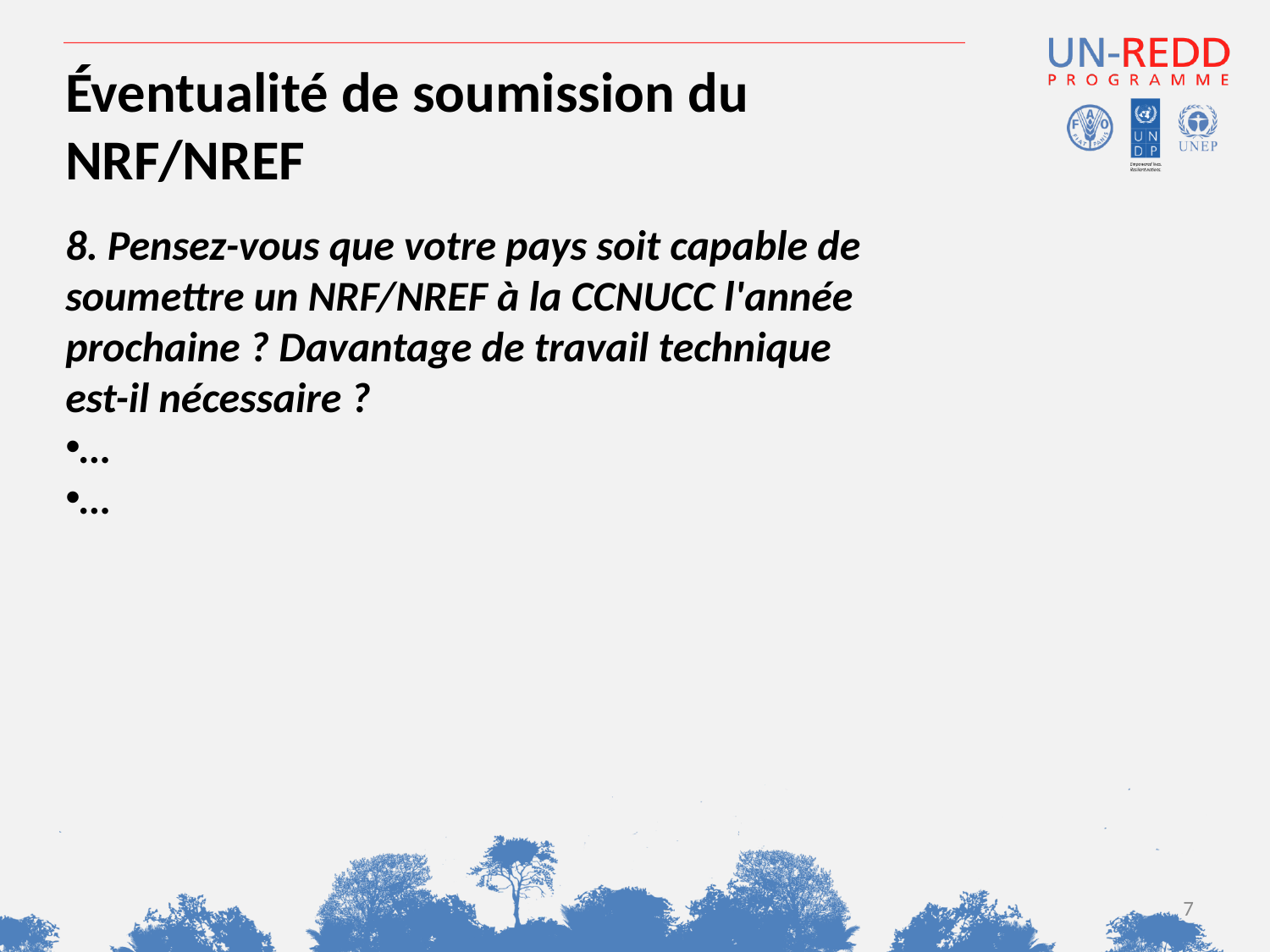

Éventualité de soumission du NRF/NREF
8. Pensez-vous que votre pays soit capable de soumettre un NRF/NREF à la CCNUCC l'année prochaine ? Davantage de travail technique est-il nécessaire ?
…
…

7